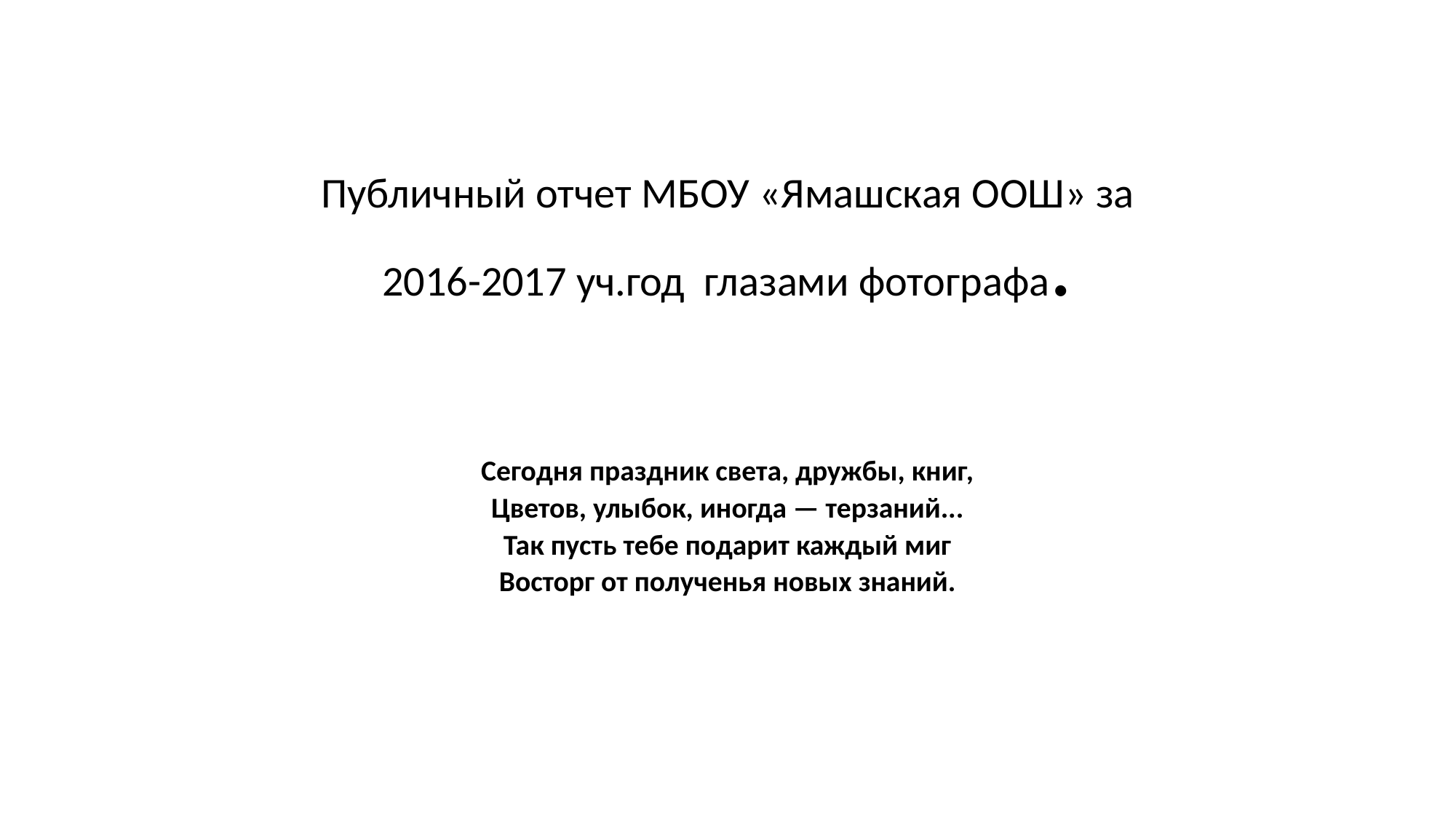

# Публичный отчет МБОУ «Ямашская ООШ» за 2016-2017 уч.год  глазами фотографа.

Сегодня праздник света, дружбы, книг,
Цветов, улыбок, иногда — терзаний...
Так пусть тебе подарит каждый миг
Восторг от полученья новых знаний.